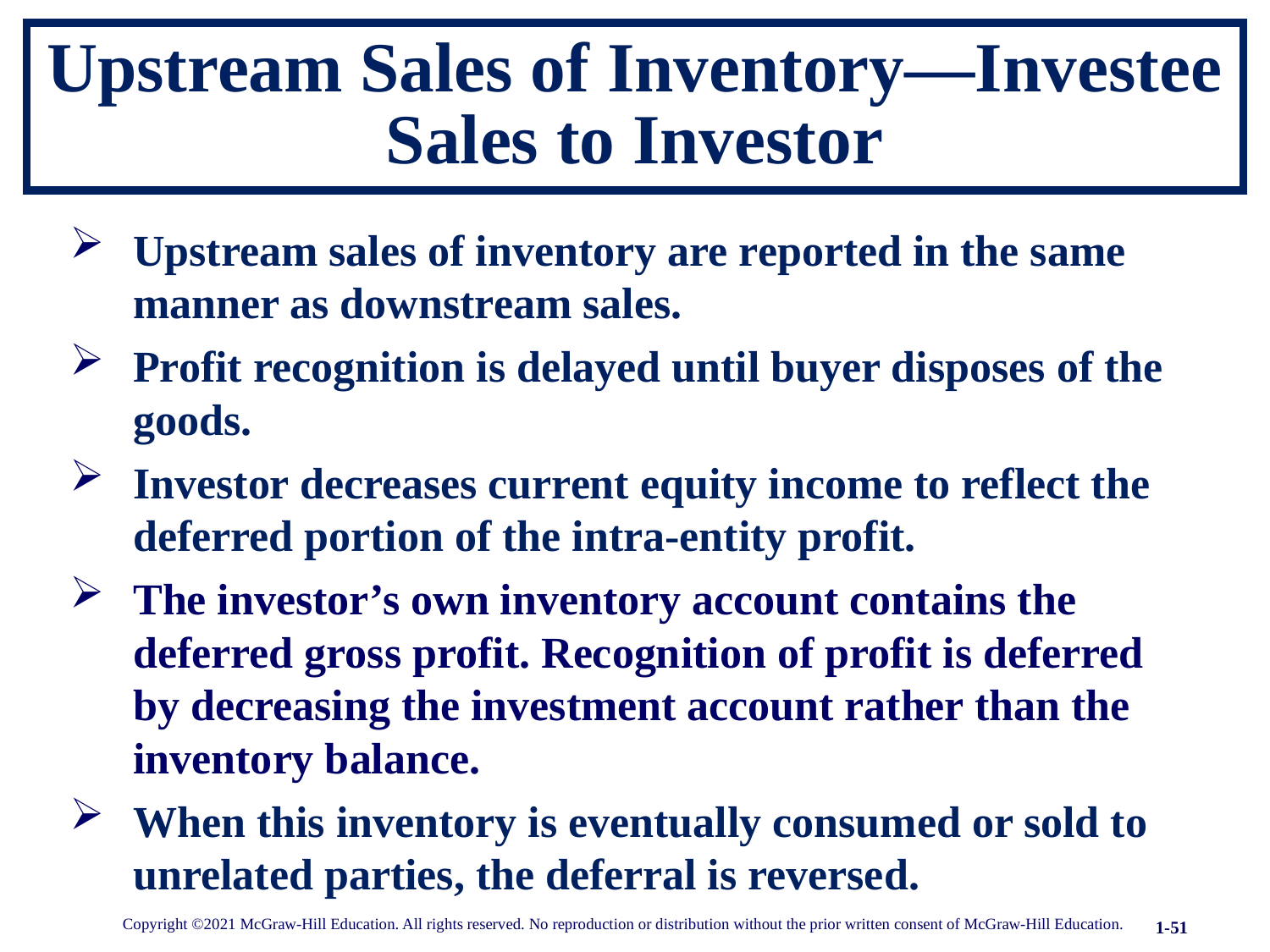

# Upstream Sales of Inventory—Investee Sales to Investor
Upstream sales of inventory are reported in the same manner as downstream sales.
Profit recognition is delayed until buyer disposes of the goods.
Investor decreases current equity income to reflect the deferred portion of the intra-entity profit.
The investor’s own inventory account contains the deferred gross profit. Recognition of profit is deferred by decreasing the investment account rather than the inventory balance.
When this inventory is eventually consumed or sold to unrelated parties, the deferral is reversed.
Copyright ©2021 McGraw-Hill Education. All rights reserved. No reproduction or distribution without the prior written consent of McGraw-Hill Education.
1-51